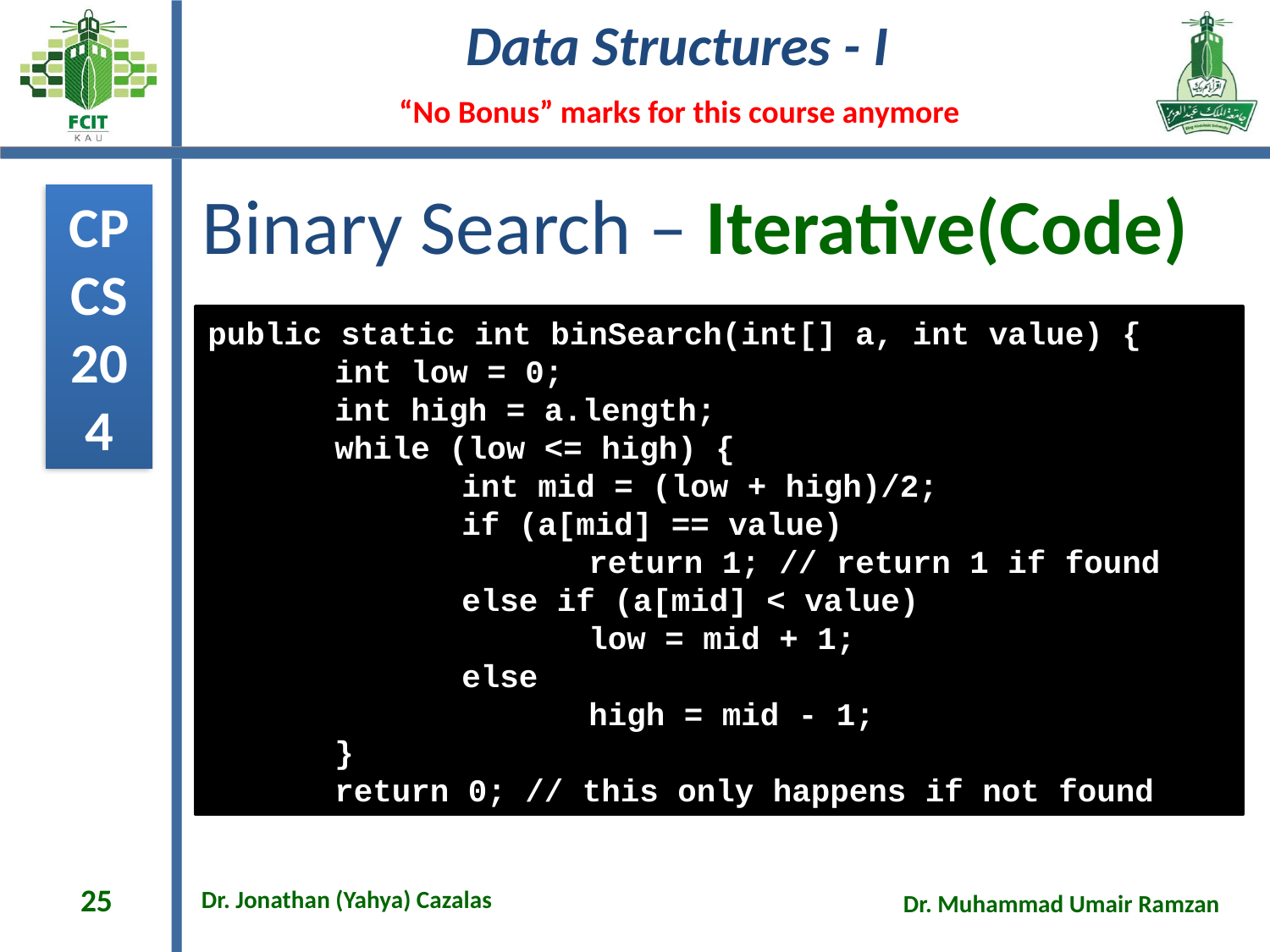

# Binary Search – Iterative(Code)
public static int binSearch(int[] a, int value) {
	int low = 0;
	int high = a.length;
	while (low <= high) {
		int mid = (low + high)/2;
		if (a[mid] == value)
			return 1; // return 1 if found
		else if (a[mid] < value)
			low = mid + 1;
		else
			high = mid - 1;
	}
	return 0; // this only happens if not found
25